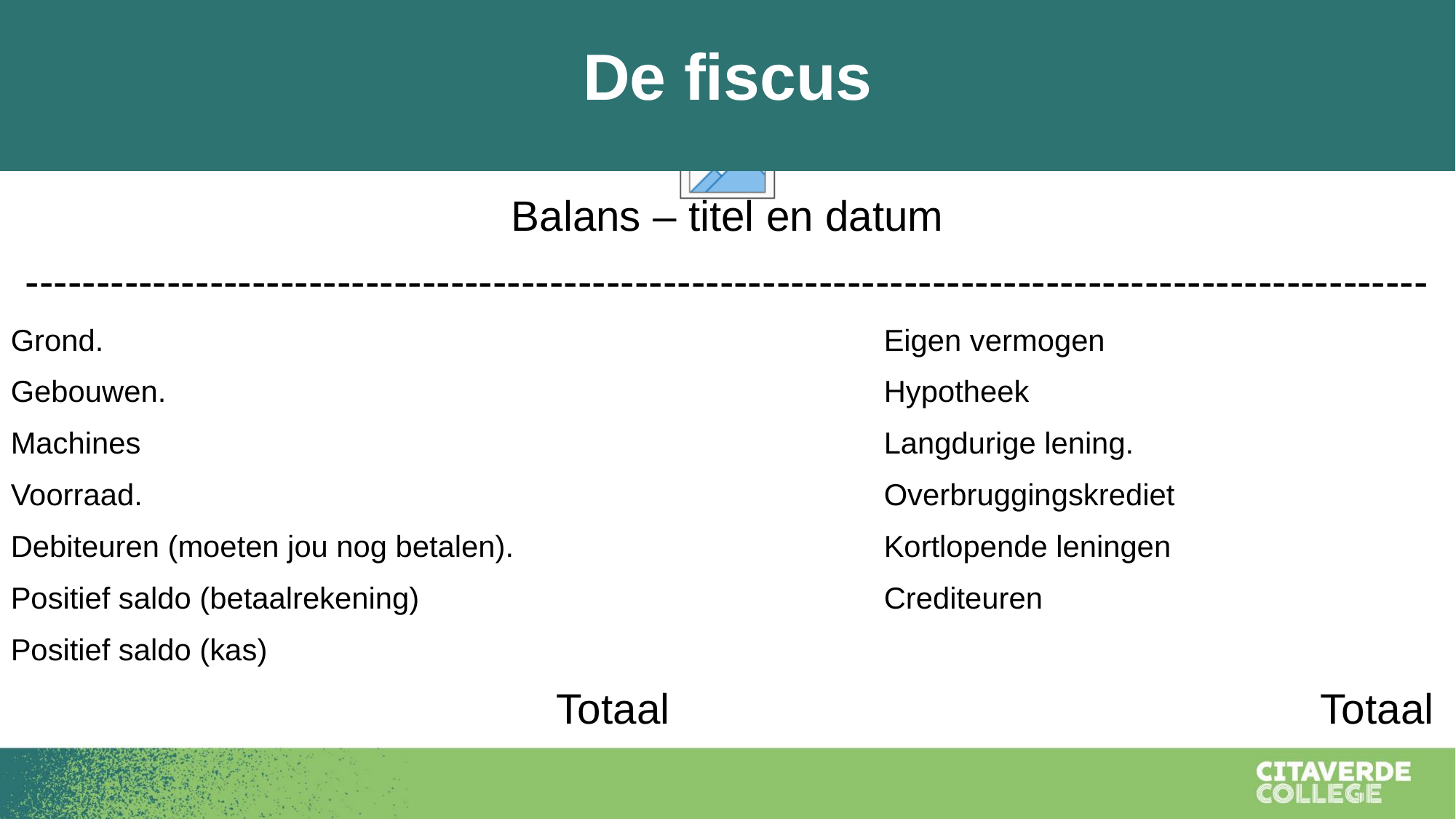

De fiscus
Balans – titel en datum
---------------------------------------------------------------------------------------------------
Grond.								Eigen vermogen
Gebouwen.							Hypotheek
Machines							Langdurige lening.
Voorraad.							Overbruggingskrediet
Debiteuren (moeten jou nog betalen).				Kortlopende leningen
Positief saldo (betaalrekening)					Crediteuren
Positief saldo (kas)
					Totaal						Totaal